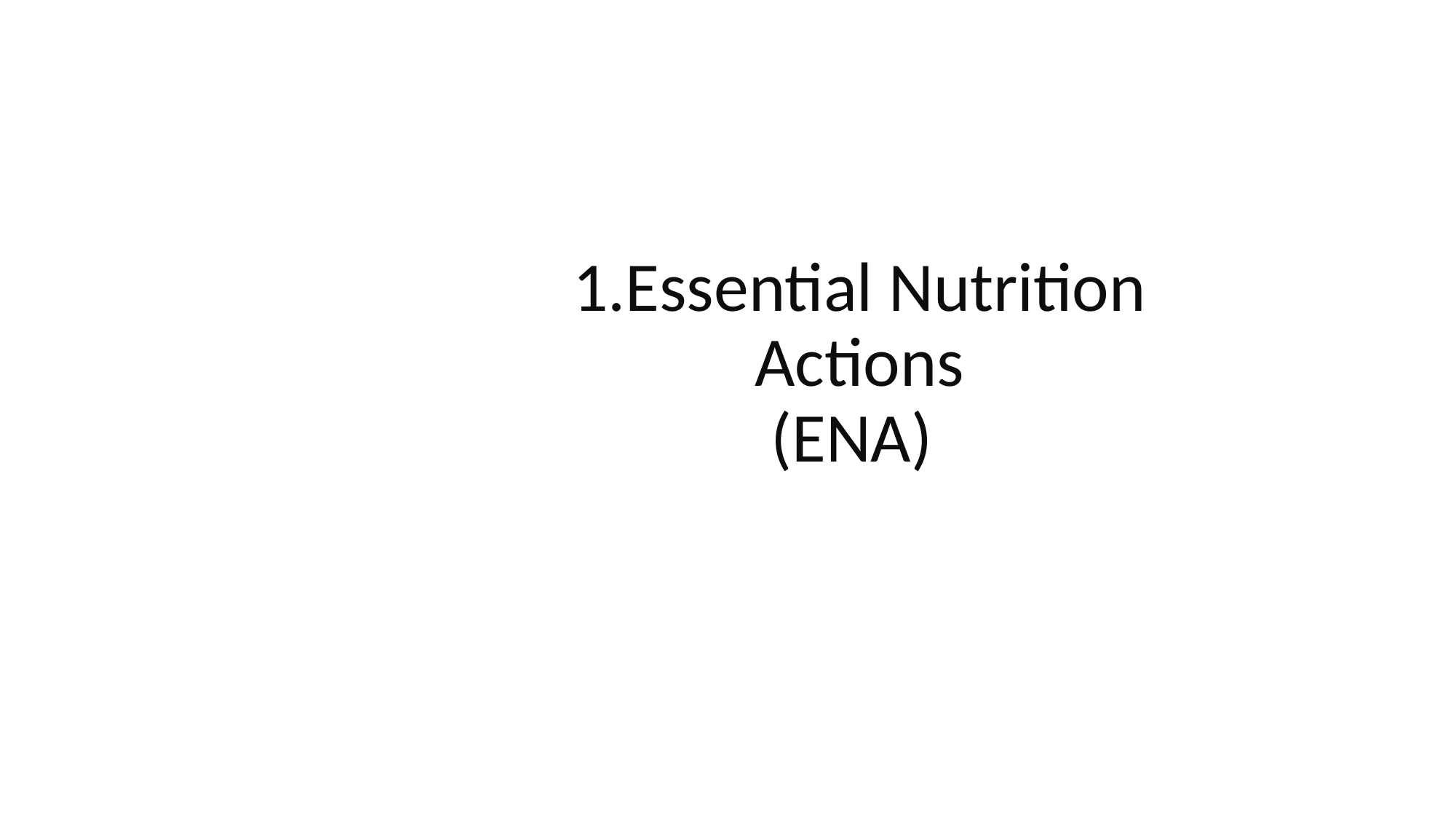

# 1.Essential Nutrition Actions (ENA)
ayenew.n(bsc,fellow of mph human nutrtion)
2